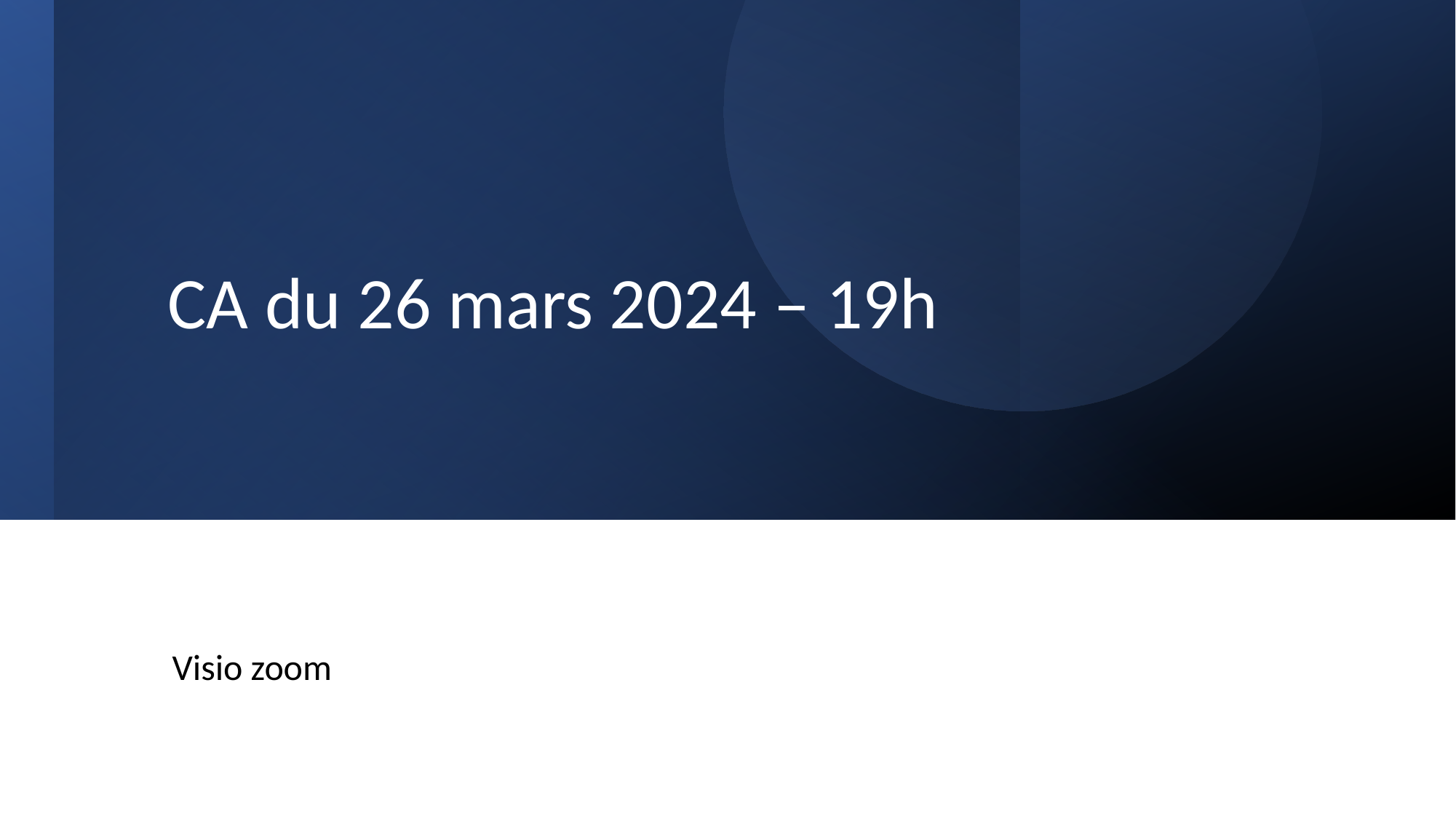

# CA du 26 mars 2024 – 19h
Visio zoom